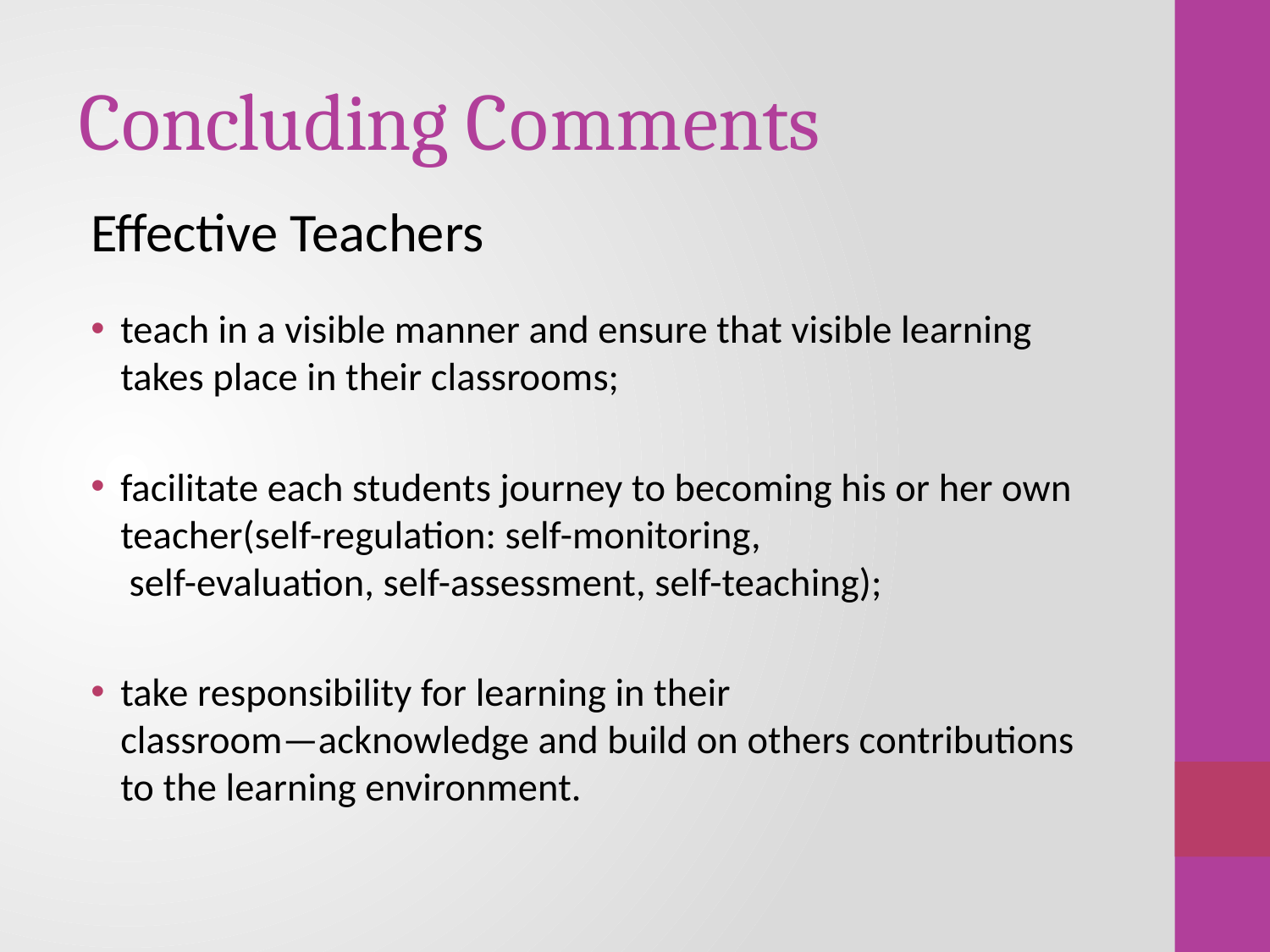

# Concluding Comments
Effective Teachers

teach in a visible manner and ensure that visible learning takes place in their classrooms;

facilitate each students journey to becoming his or her own teacher(self-regulation: self-monitoring,
 self-evaluation, self-assessment, self-teaching);

take responsibility for learning in their
classroom—acknowledge and build on others contributions to the learning environment.